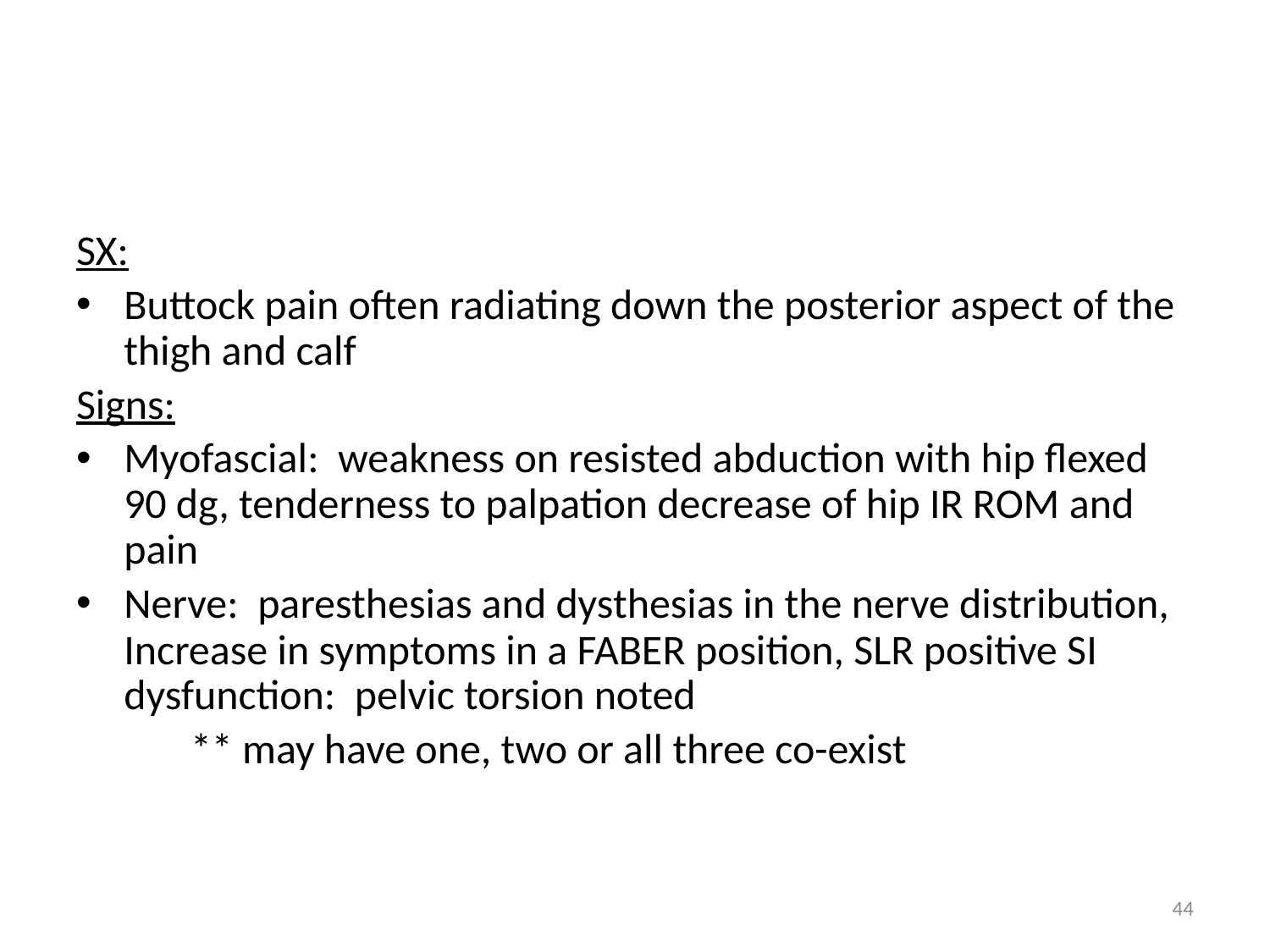

#
SX:
Buttock pain often radiating down the posterior aspect of the thigh and calf
Signs:
Myofascial:  weakness on resisted abduction with hip flexed 90 dg, tenderness to palpation decrease of hip IR ROM and pain
Nerve:  paresthesias and dysthesias in the nerve distribution, Increase in symptoms in a FABER position, SLR positive SI dysfunction:  pelvic torsion noted
            ** may have one, two or all three co-exist
44